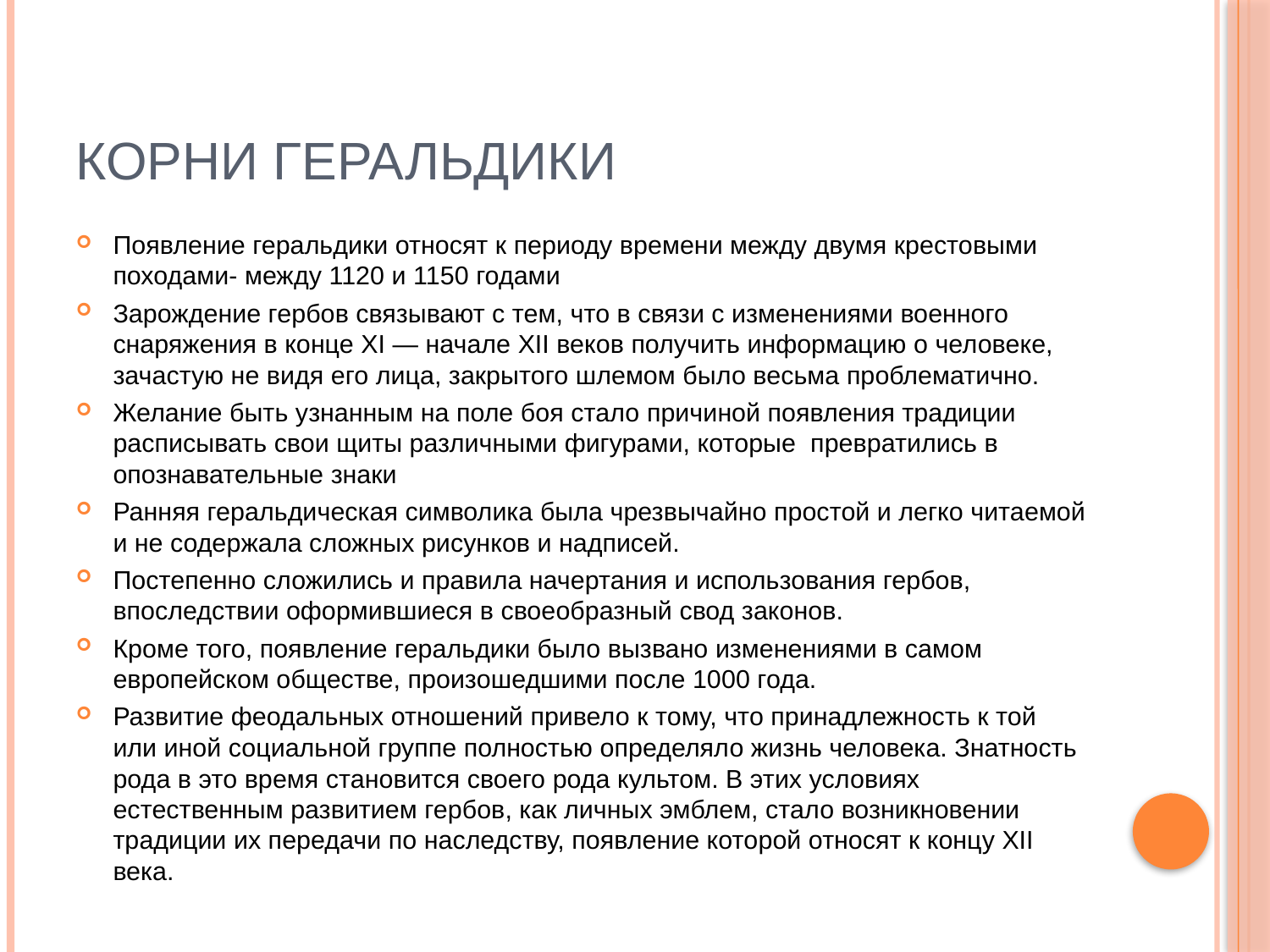

# Корни геральдики
Появление геральдики относят к периоду времени между двумя крестовыми походами- между 1120 и 1150 годами
Зарождение гербов связывают с тем, что в связи с изменениями военного снаряжения в конце XI — начале XII веков получить информацию о человеке, зачастую не видя его лица, закрытого шлемом было весьма проблематично.
Желание быть узнанным на поле боя стало причиной появления традиции расписывать свои щиты различными фигурами, которые  превратились в опознавательные знаки
Ранняя геральдическая символика была чрезвычайно простой и легко читаемой и не содержала сложных рисунков и надписей.
Постепенно сложились и правила начертания и использования гербов, впоследствии оформившиеся в своеобразный свод законов.
Кроме того, появление геральдики было вызвано изменениями в самом европейском обществе, произошедшими после 1000 года.
Развитие феодальных отношений привело к тому, что принадлежность к той или иной социальной группе полностью определяло жизнь человека. Знатность рода в это время становится своего рода культом. В этих условиях естественным развитием гербов, как личных эмблем, стало возникновении традиции их передачи по наследству, появление которой относят к концу XII века.